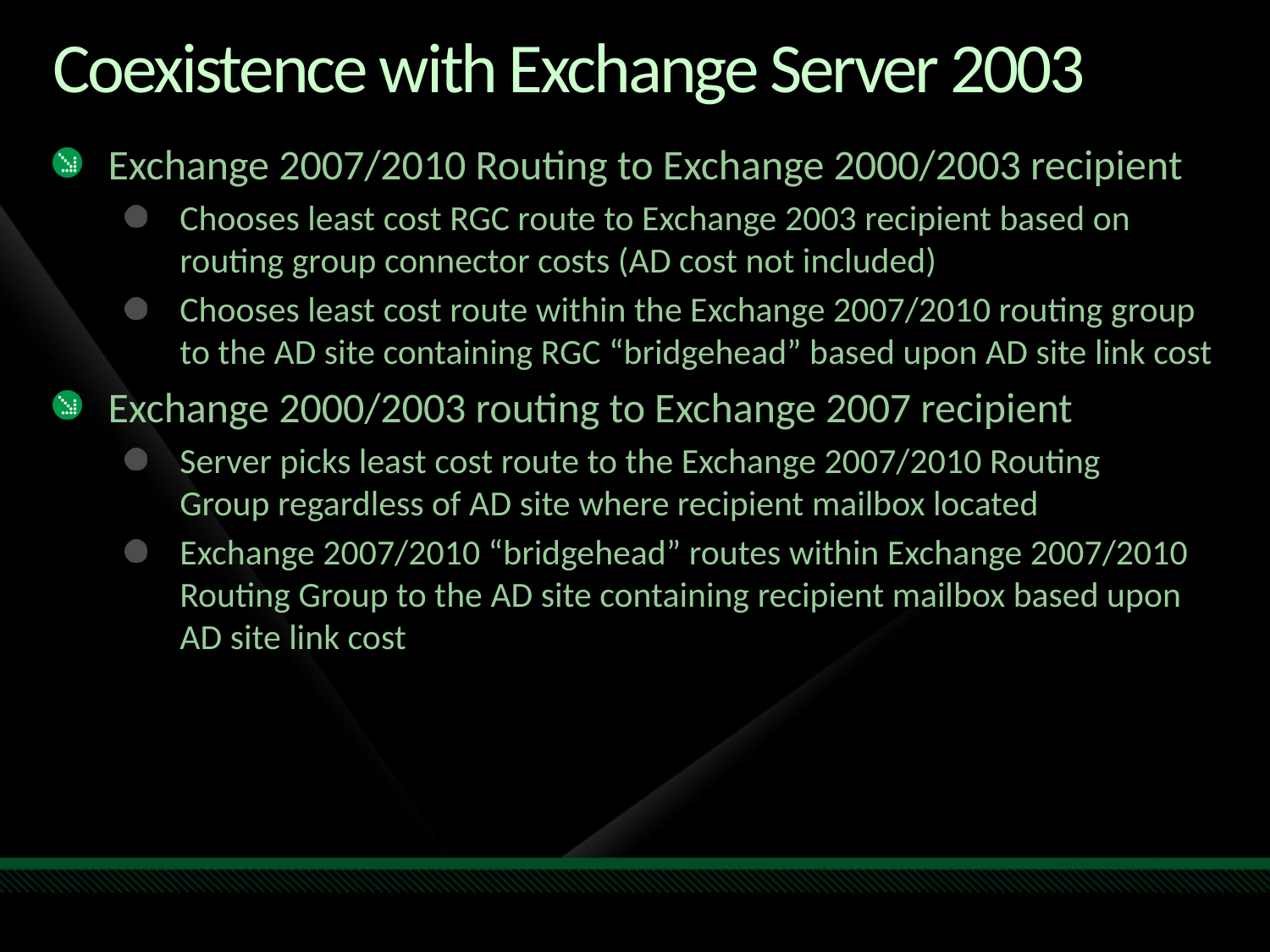

# Coexistence with Exchange Server 2003
Exchange 2007/2010 Routing to Exchange 2000/2003 recipient
Chooses least cost RGC route to Exchange 2003 recipient based on routing group connector costs (AD cost not included)
Chooses least cost route within the Exchange 2007/2010 routing group to the AD site containing RGC “bridgehead” based upon AD site link cost
Exchange 2000/2003 routing to Exchange 2007 recipient
Server picks least cost route to the Exchange 2007/2010 Routing
Group regardless of AD site where recipient mailbox located
Exchange 2007/2010 “bridgehead” routes within Exchange 2007/2010 Routing Group to the AD site containing recipient mailbox based upon AD site link cost